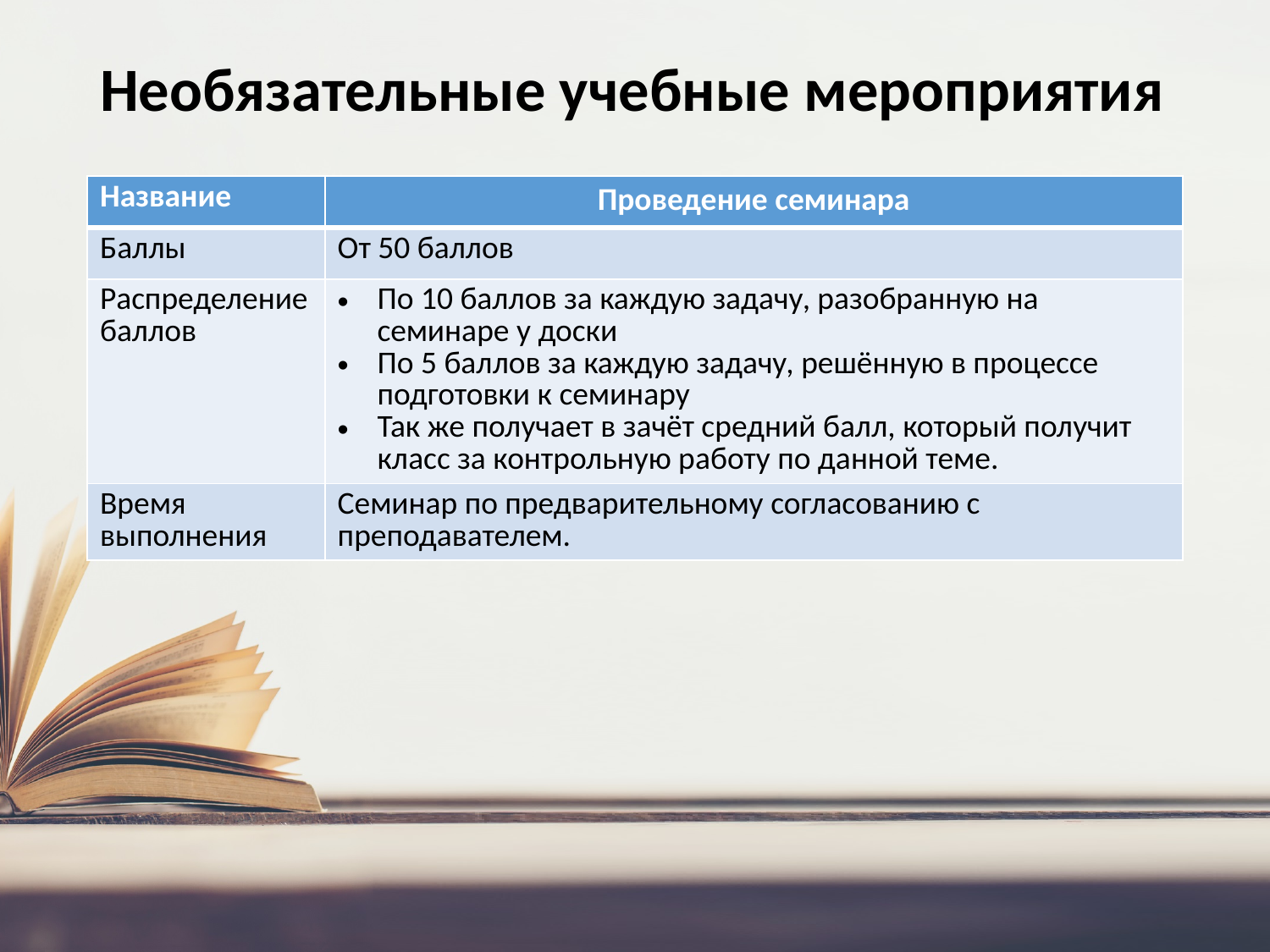

# Необязательные учебные мероприятия
| Название | Проведение семинара |
| --- | --- |
| Баллы | От 50 баллов |
| Распределение баллов | По 10 баллов за каждую задачу, разобранную на семинаре у доски По 5 баллов за каждую задачу, решённую в процессе подготовки к семинару Так же получает в зачёт средний балл, который получит класс за контрольную работу по данной теме. |
| Время выполнения | Семинар по предварительному согласованию с преподавателем. |